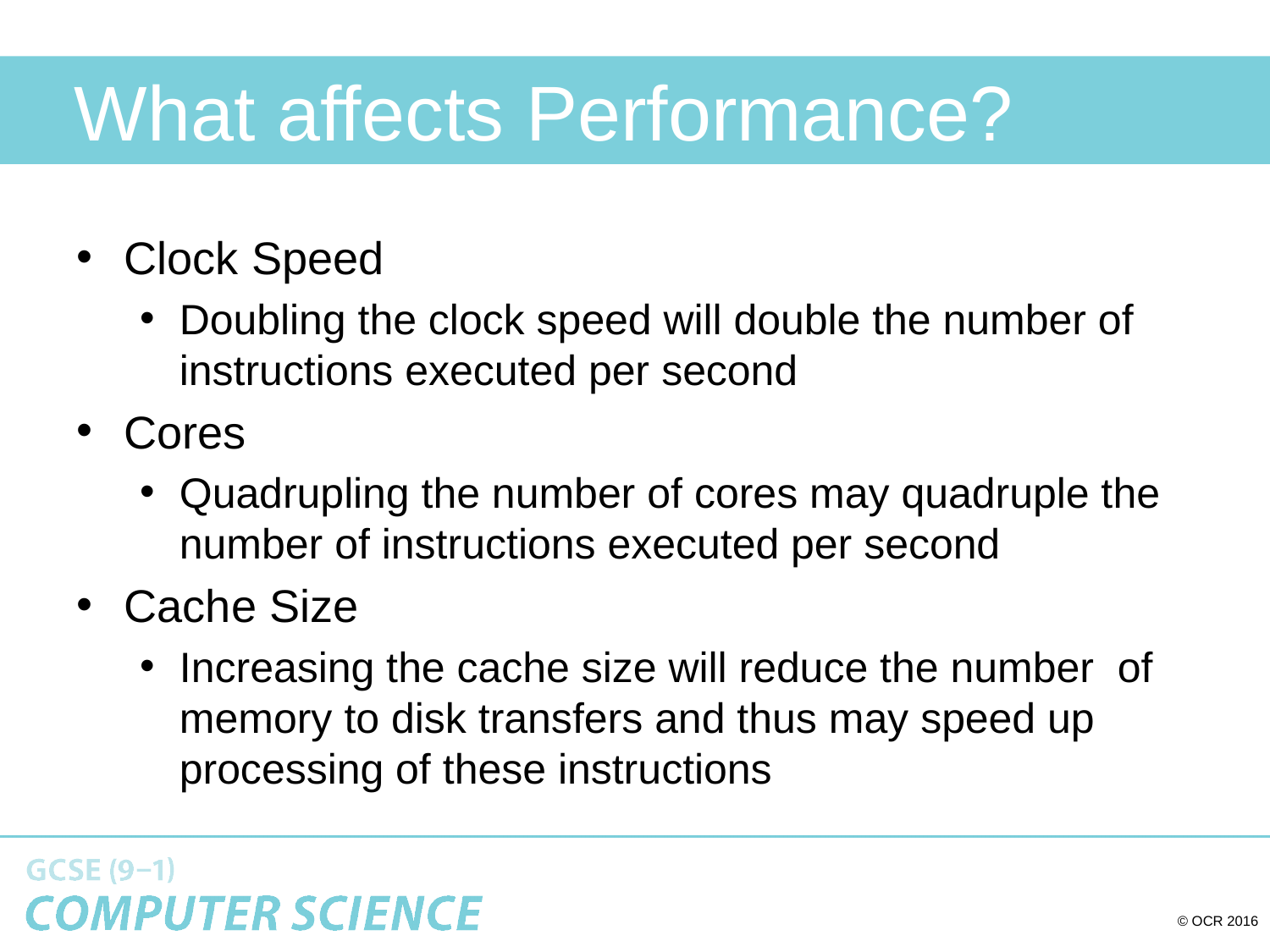

# What affects Performance?
Clock Speed
Doubling the clock speed will double the number of instructions executed per second
Cores
Quadrupling the number of cores may quadruple the number of instructions executed per second
Cache Size
Increasing the cache size will reduce the number  of memory to disk transfers and thus may speed up processing of these instructions